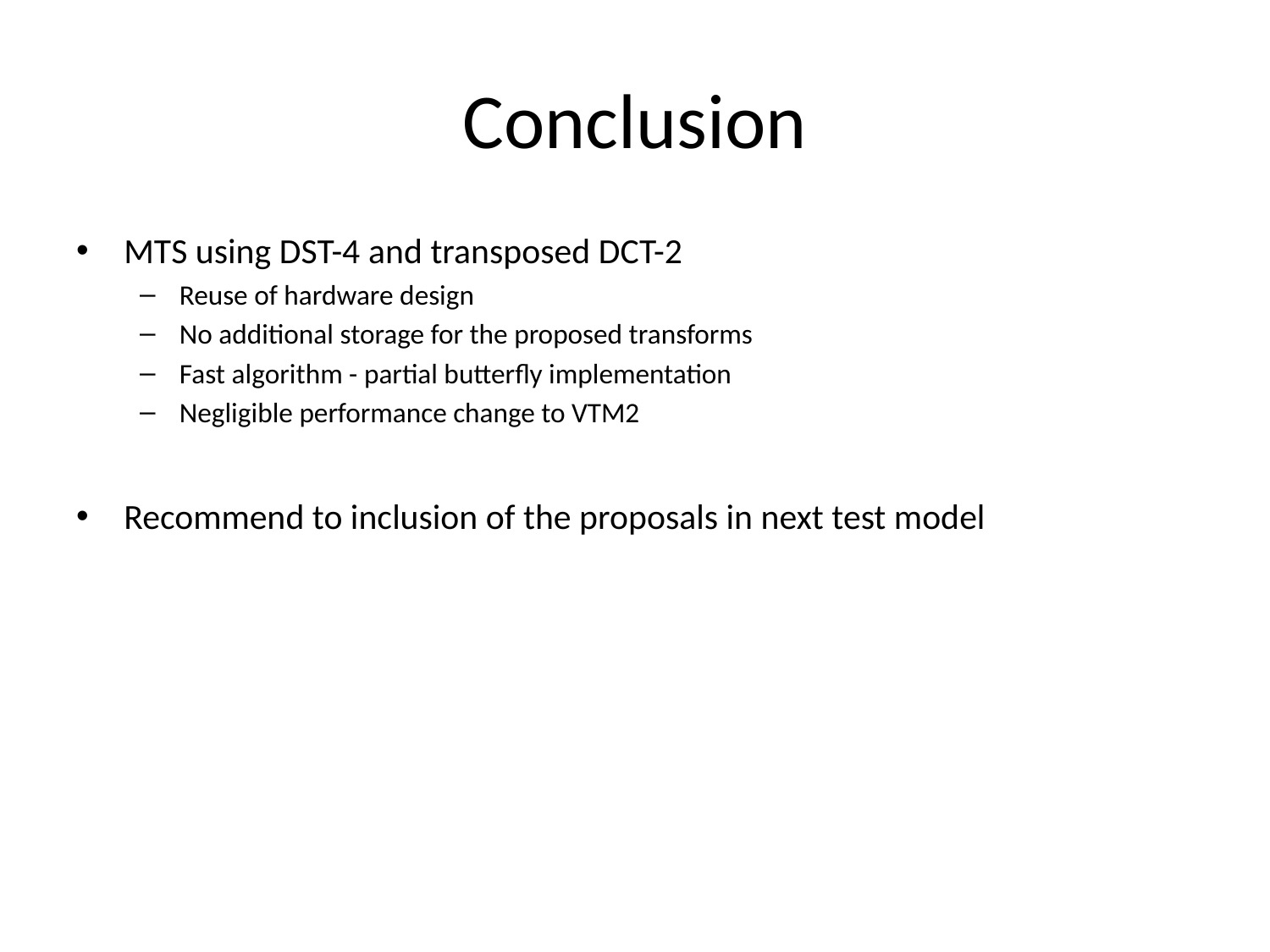

# Conclusion
MTS using DST-4 and transposed DCT-2
Reuse of hardware design
No additional storage for the proposed transforms
Fast algorithm - partial butterfly implementation
Negligible performance change to VTM2

Recommend to inclusion of the proposals in next test model